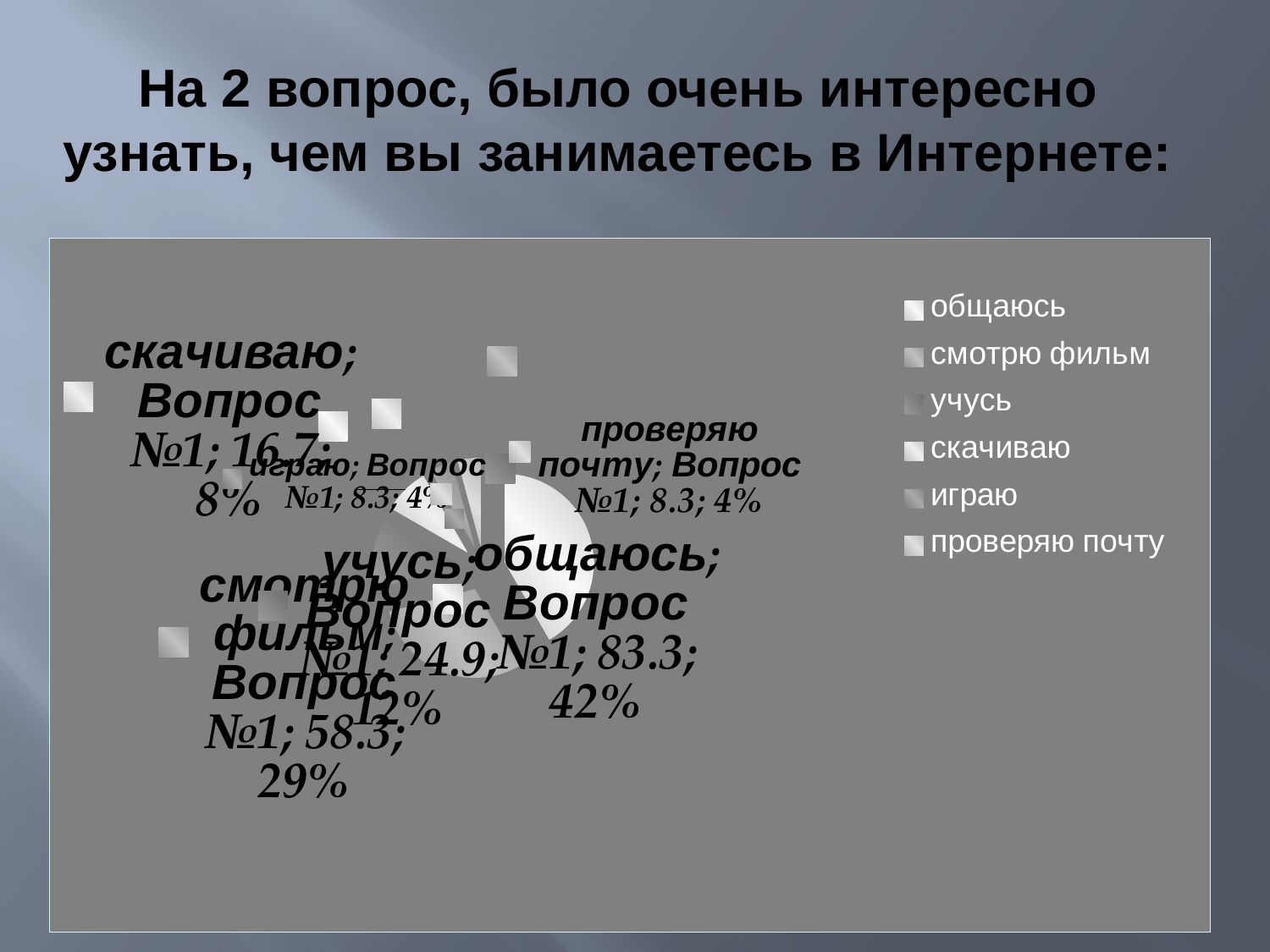

# На 2 вопрос, было очень интересно узнать, чем вы занимаетесь в Интернете:

### Chart

| Category | Вопрос №1 |
|---|---|
| общаюсь | 83.3 |
| смотрю фильм | 58.3 |
| учусь | 24.9 |
| скачиваю | 16.7 |
| играю | 8.3 |
| проверяю почту | 8.3 |